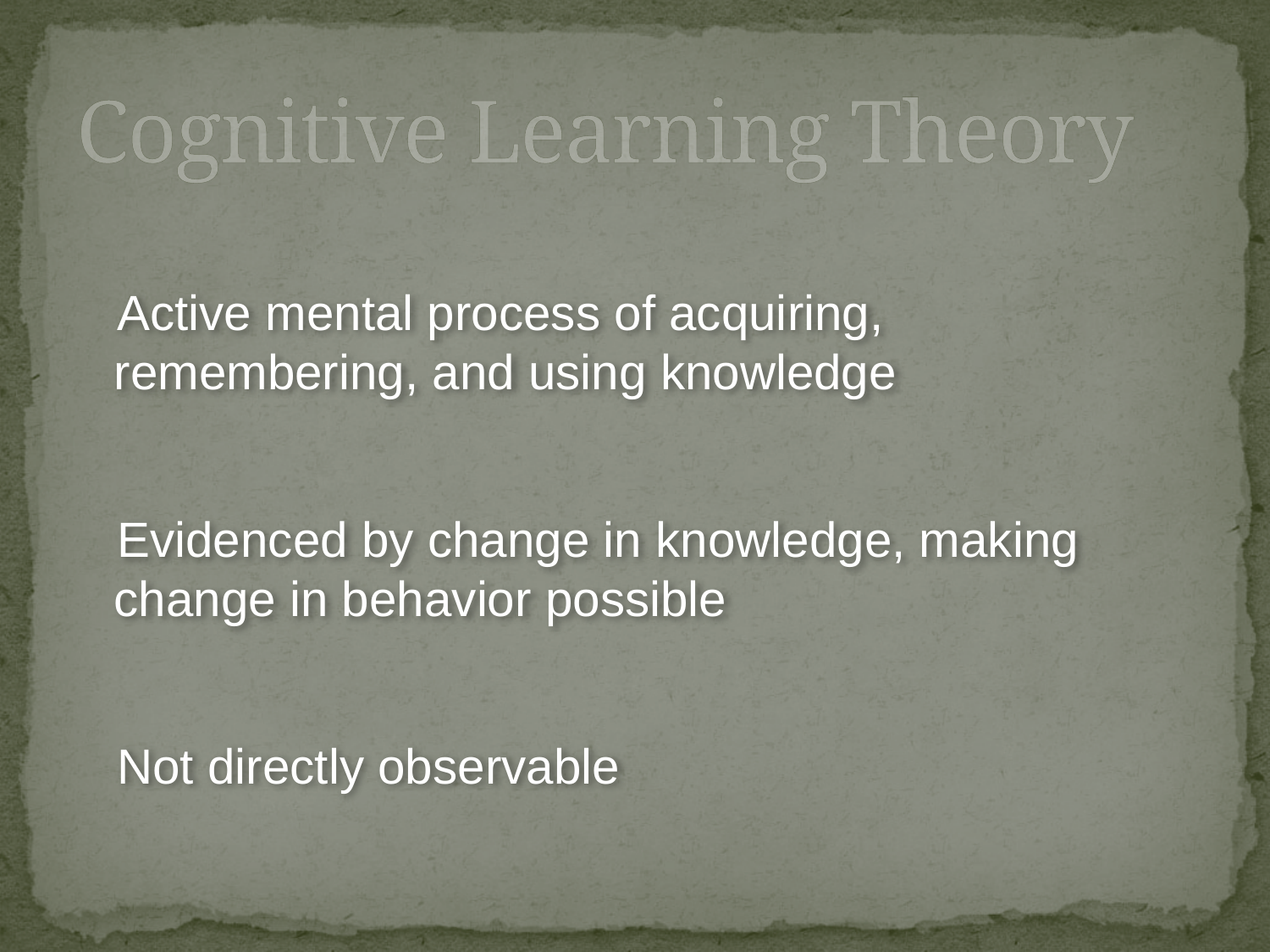

# Cognitive Learning Theory
   Active mental process of acquiring, remembering, and using knowledge

   Evidenced by change in knowledge, making change in behavior possible

   Not directly observable